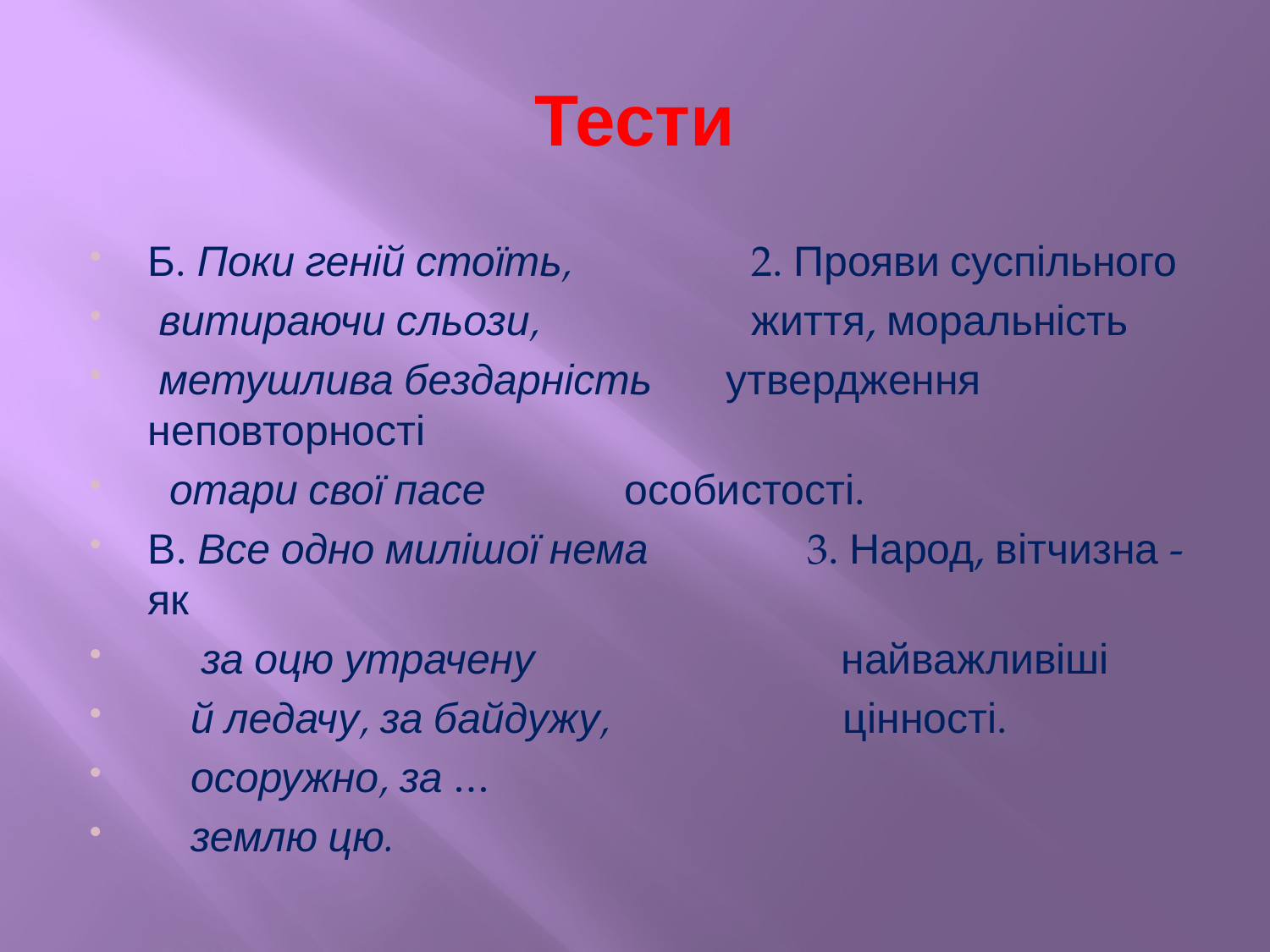

# Тести
Б. Поки геній стоїть,	         2. Прояви суспільного
 витираючи сльози,                    життя, моральність
 метушлива бездарність       утвердження неповторності
  отари свої пасе	         особистості.
В. Все одно милішої нема               3. Народ, вітчизна - як
     за оцю утрачену                             найважливіші
    й ледачу, за байдужу,                      цінності.
    осоружно, за …
    землю цю.